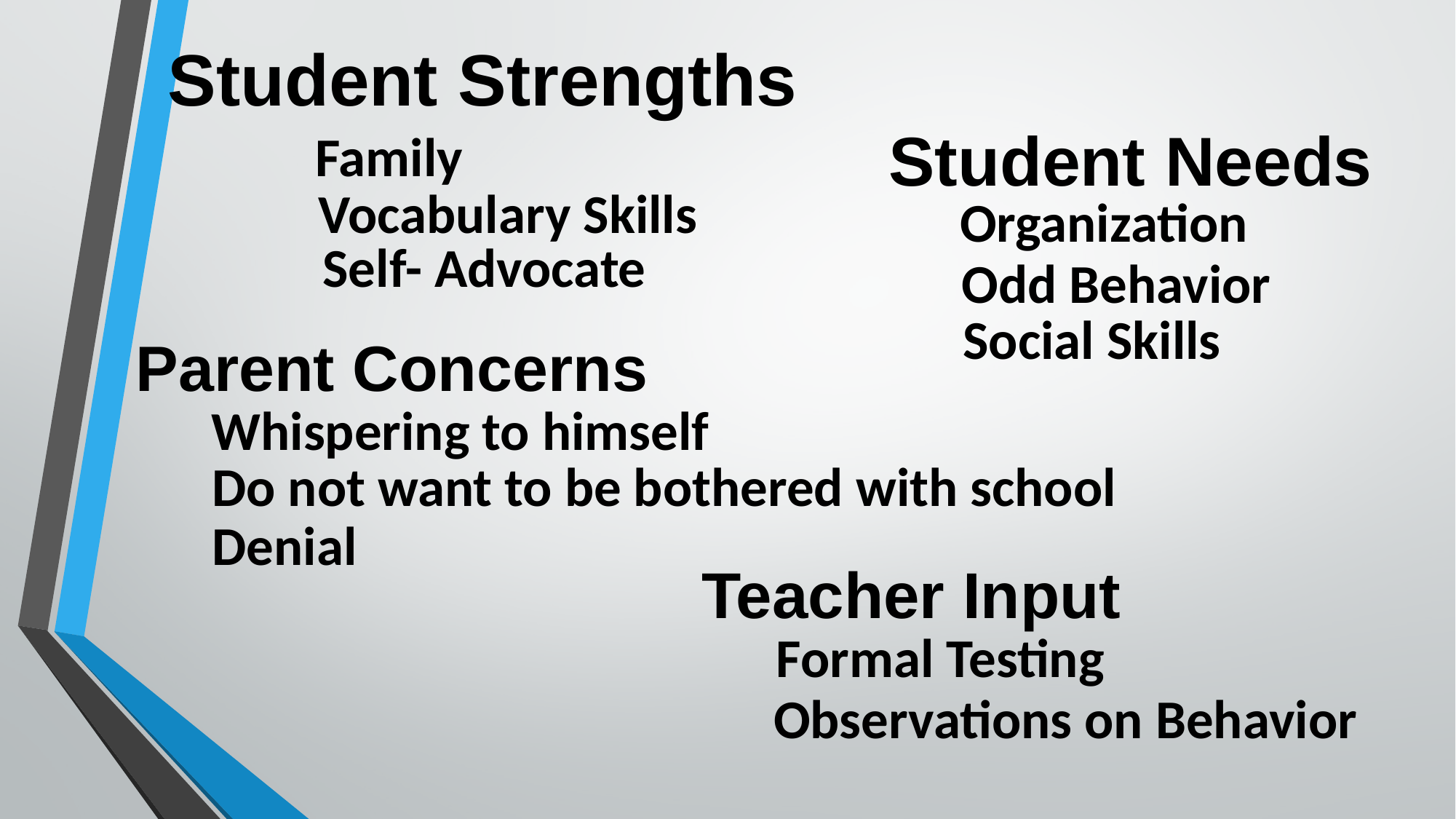

# Student Strengths
Student Needs
Family
Vocabulary Skills
Organization
Self- Advocate
Odd Behavior
Social Skills
Parent Concerns
Whispering to himself
Do not want to be bothered with school
Denial
Teacher Input
Formal Testing
Observations on Behavior